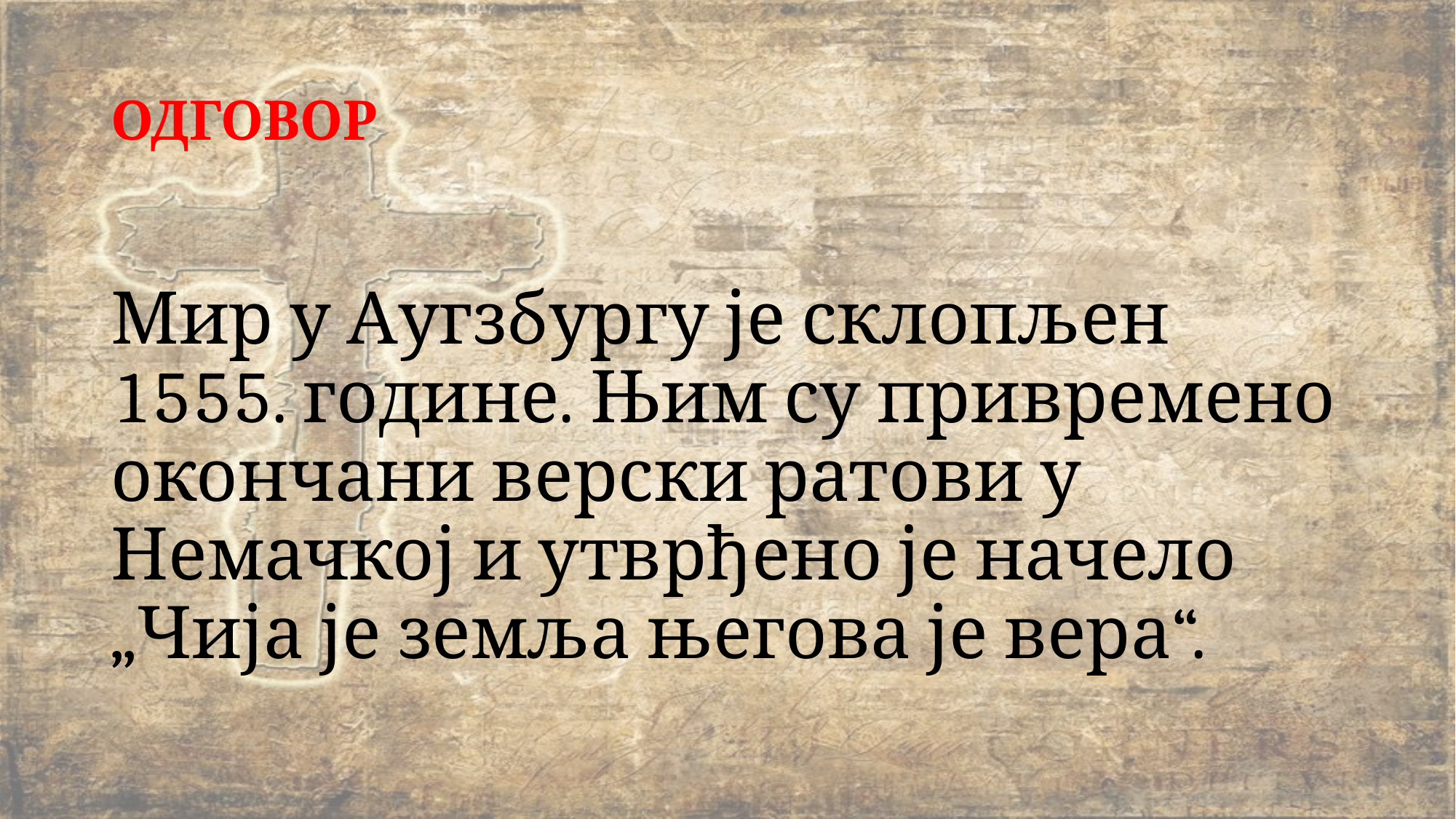

# ОДГОВОР
Мир у Аугзбургу је склопљен 1555. године. Њим су привремено окончани верски ратови у Немачкој и утврђено је начело „Чија је земља његова је вера“.